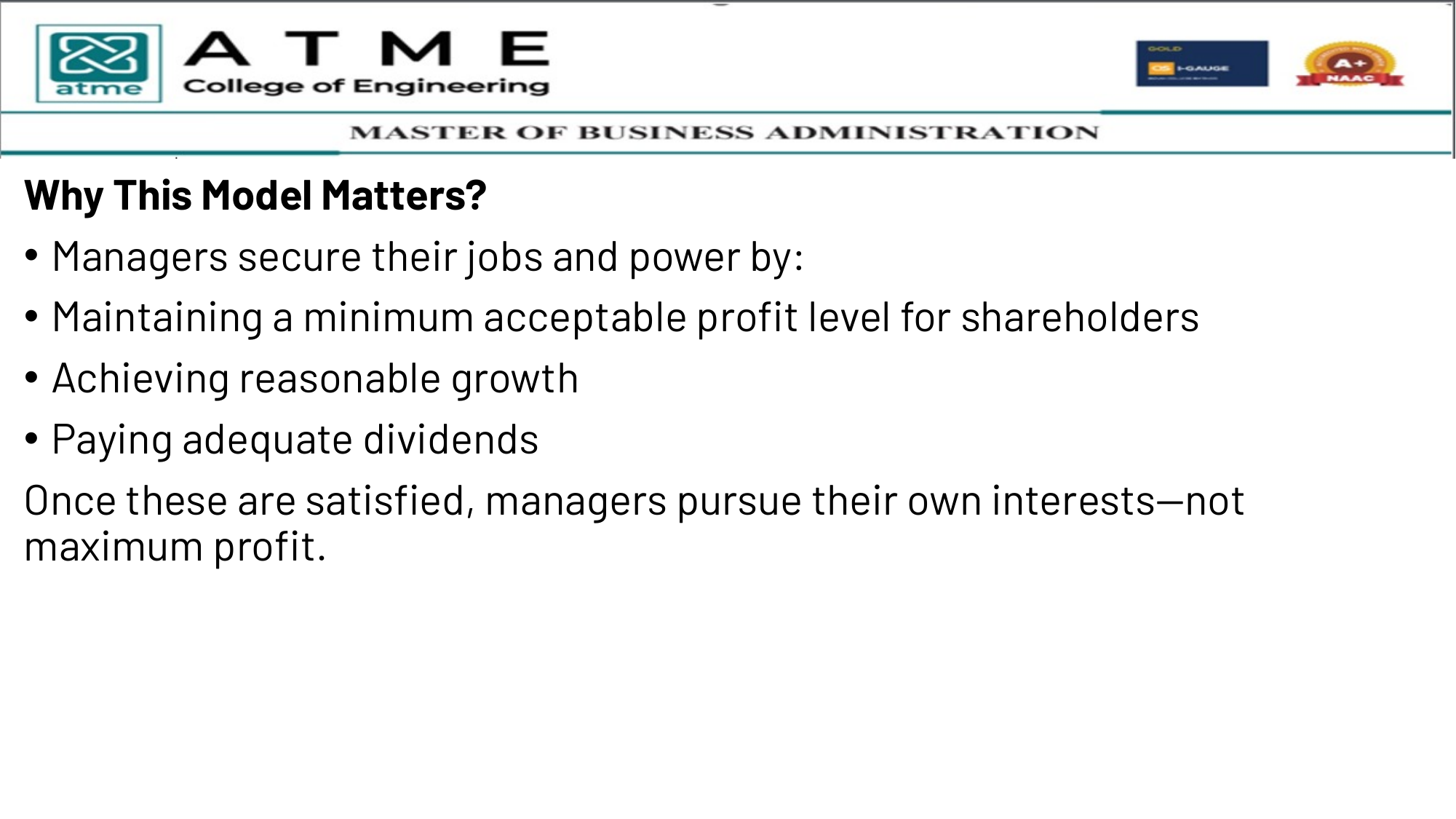

Why This Model Matters?
Managers secure their jobs and power by:
Maintaining a minimum acceptable profit level for shareholders
Achieving reasonable growth
Paying adequate dividends
Once these are satisfied, managers pursue their own interests—not maximum profit.